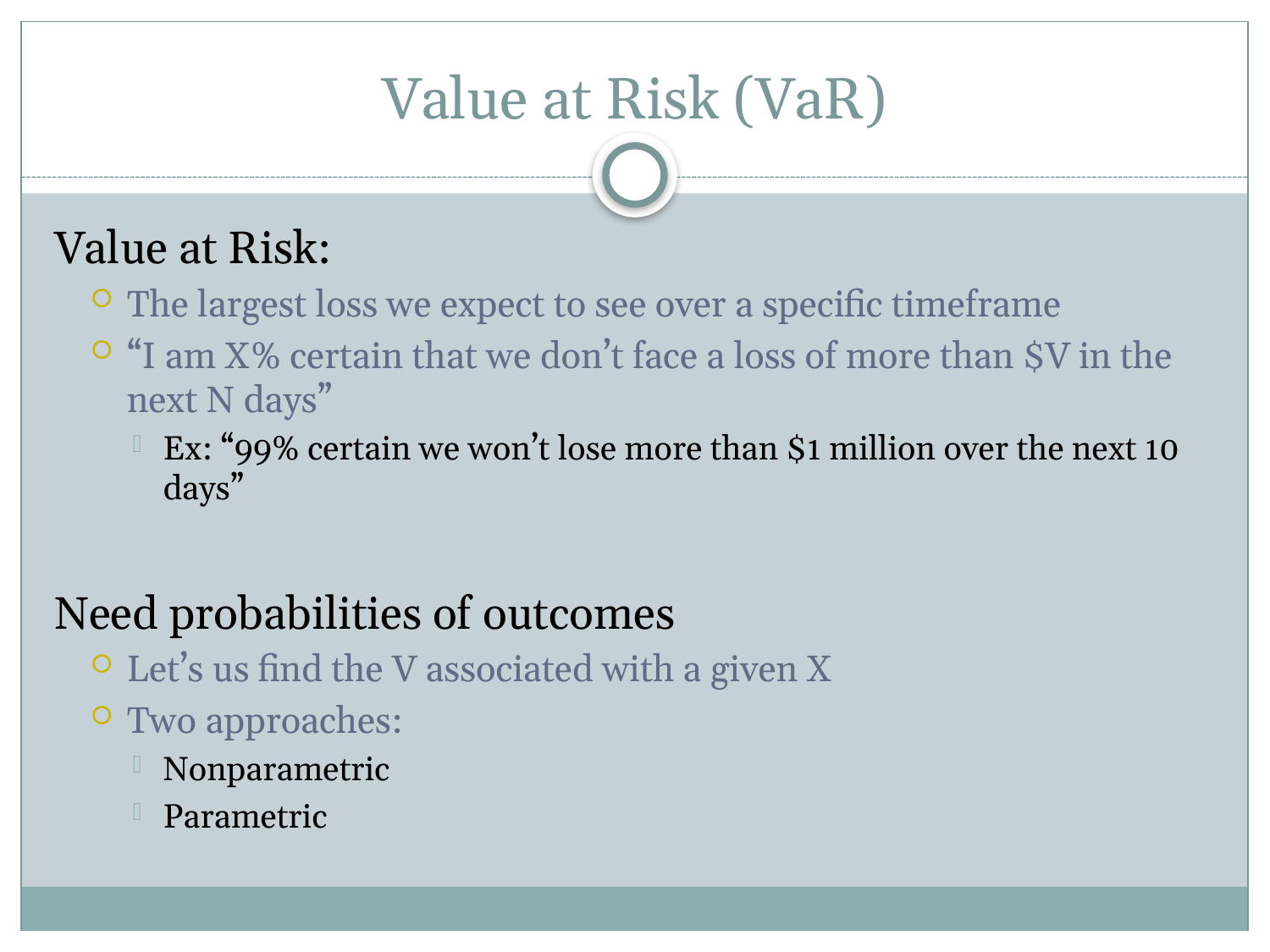

# Value at Risk (VaR)
Value at Risk:
The largest loss we expect to see over a specific timeframe
“I am X% certain that we don’t face a loss of more than $V in the next N days”
Ex: “99% certain we won’t lose more than $1 million over the next 10 days”

Need probabilities of outcomes
Let’s us find the V associated with a given X
Two approaches:
Nonparametric
Parametric